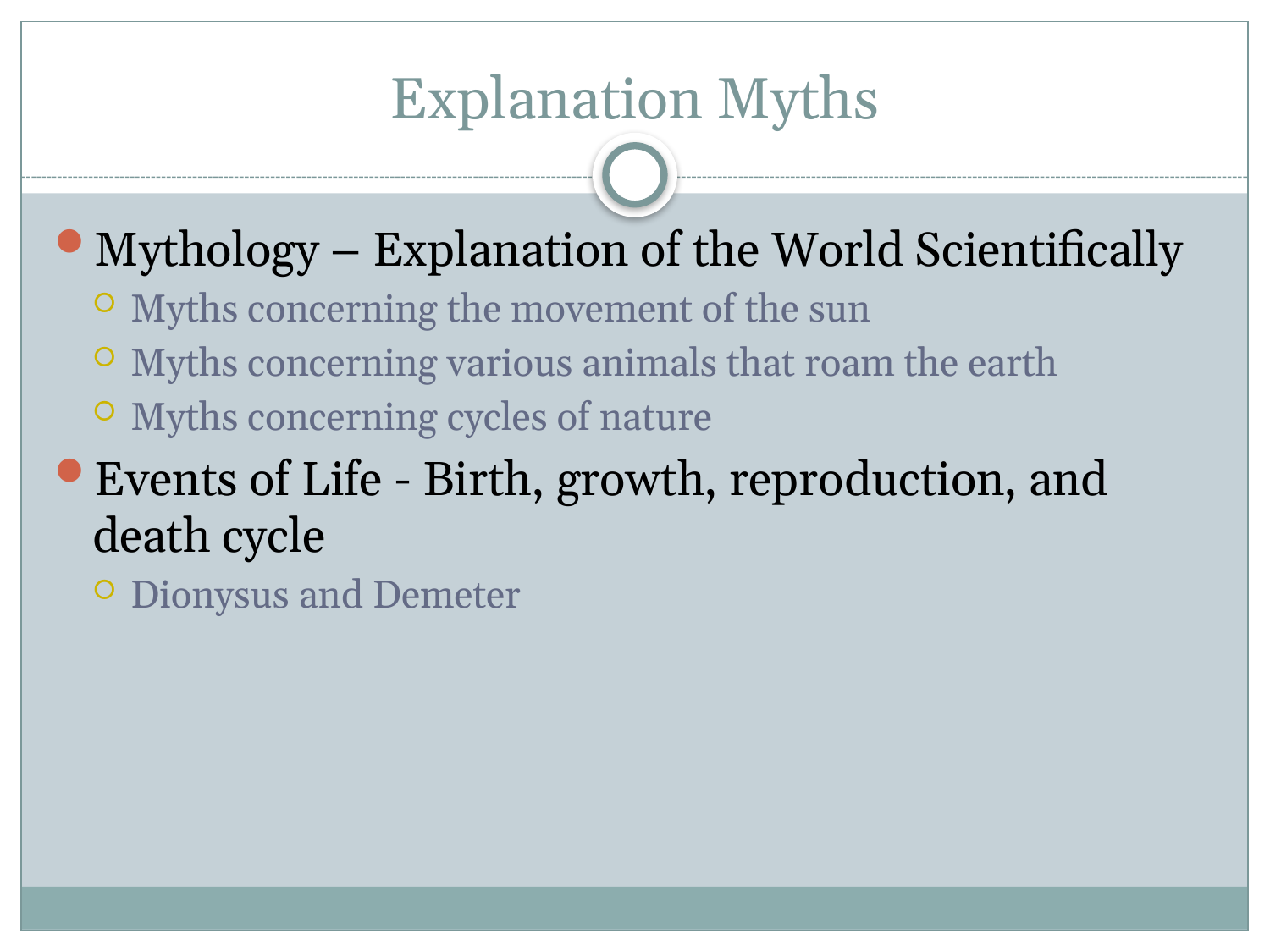

# Explanation Myths
Mythology – Explanation of the World Scientifically
Myths concerning the movement of the sun
Myths concerning various animals that roam the earth
Myths concerning cycles of nature
Events of Life - Birth, growth, reproduction, and death cycle
Dionysus and Demeter